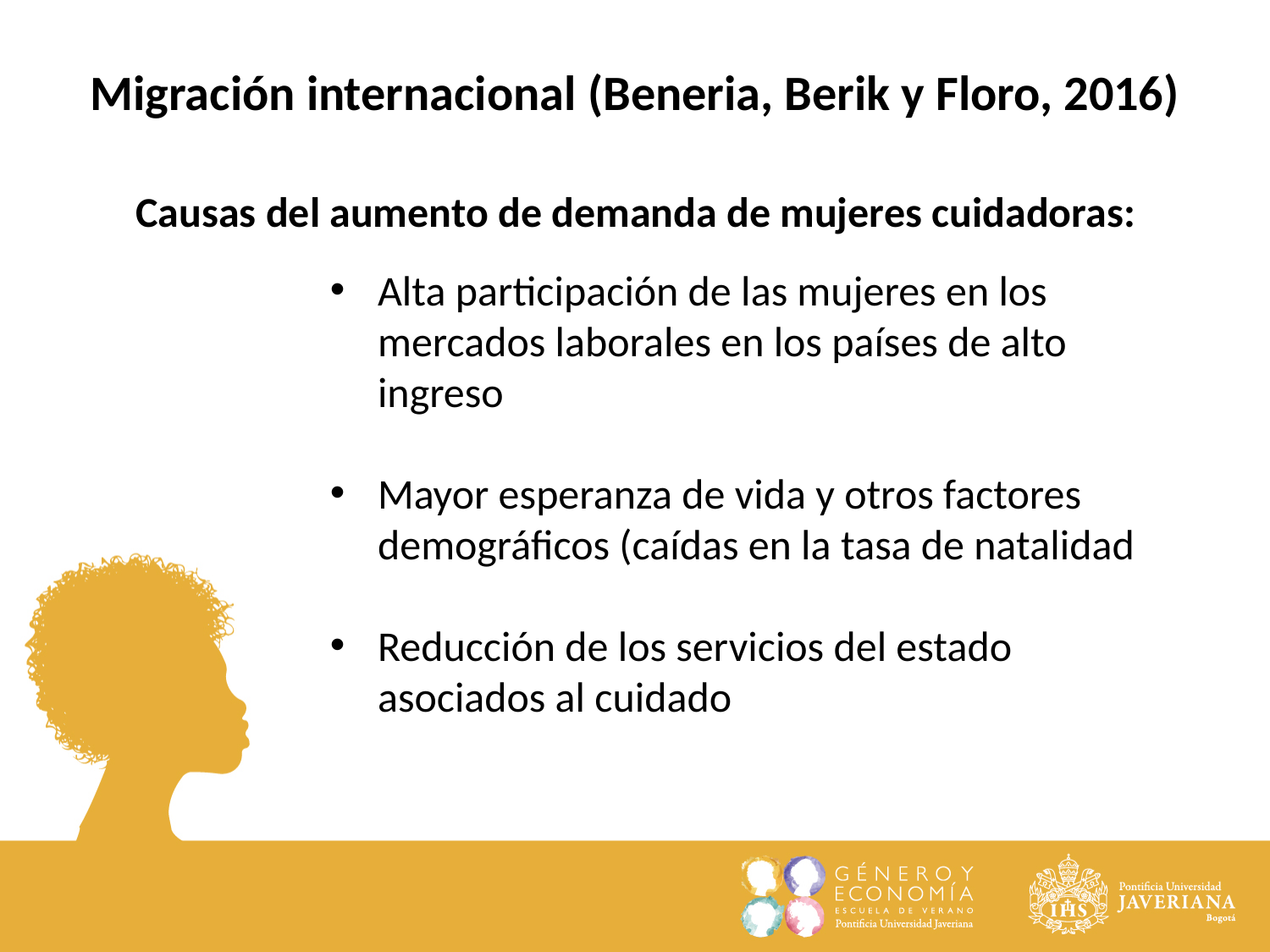

Migración internacional (Beneria, Berik y Floro, 2016)
Causas del aumento de demanda de mujeres cuidadoras:

Alta participación de las mujeres en los mercados laborales en los países de alto ingreso

Mayor esperanza de vida y otros factores demográficos (caídas en la tasa de natalidad

Reducción de los servicios del estado asociados al cuidado